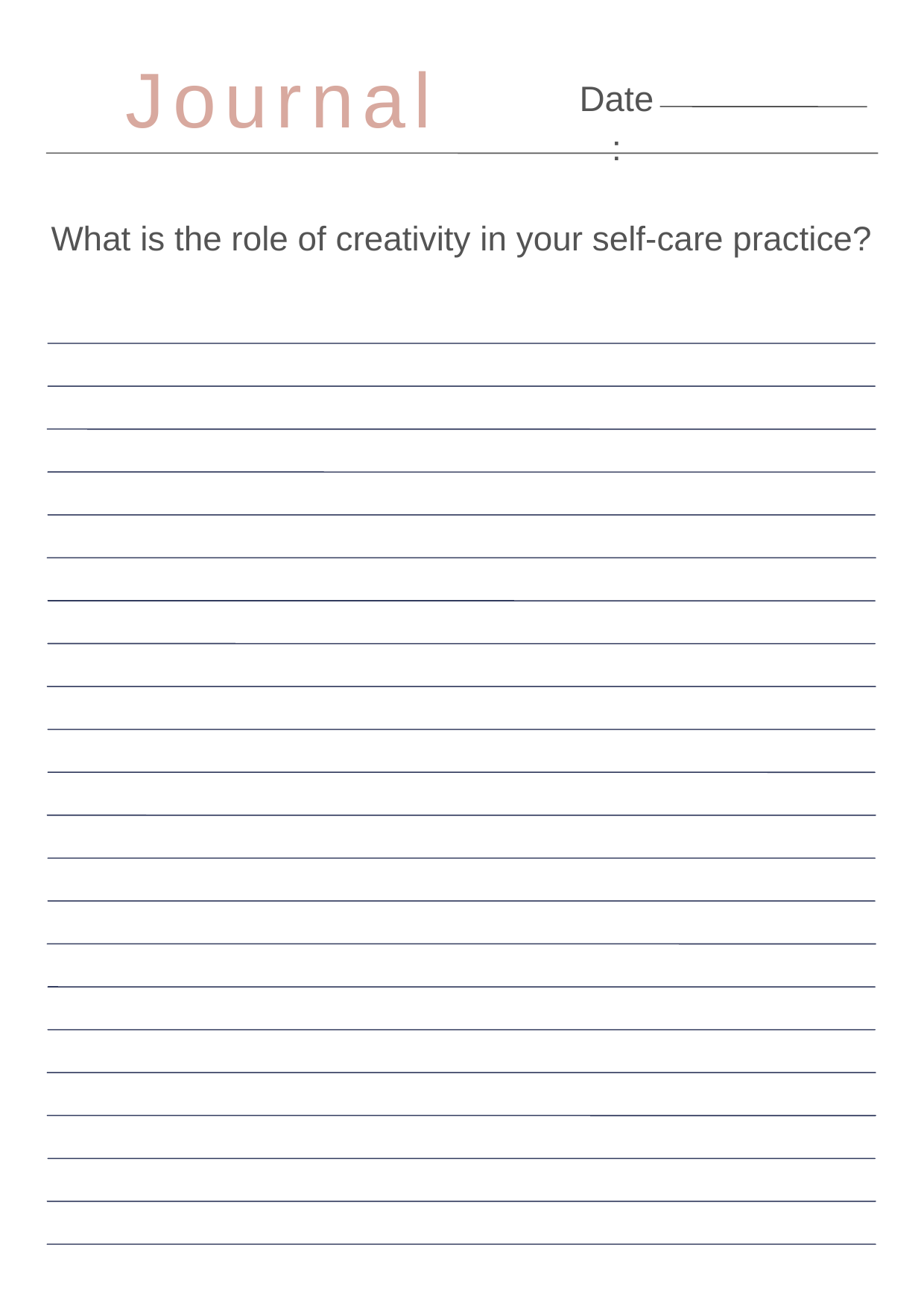

Journal
Date:

What is the role of creativity in your self-care practice?